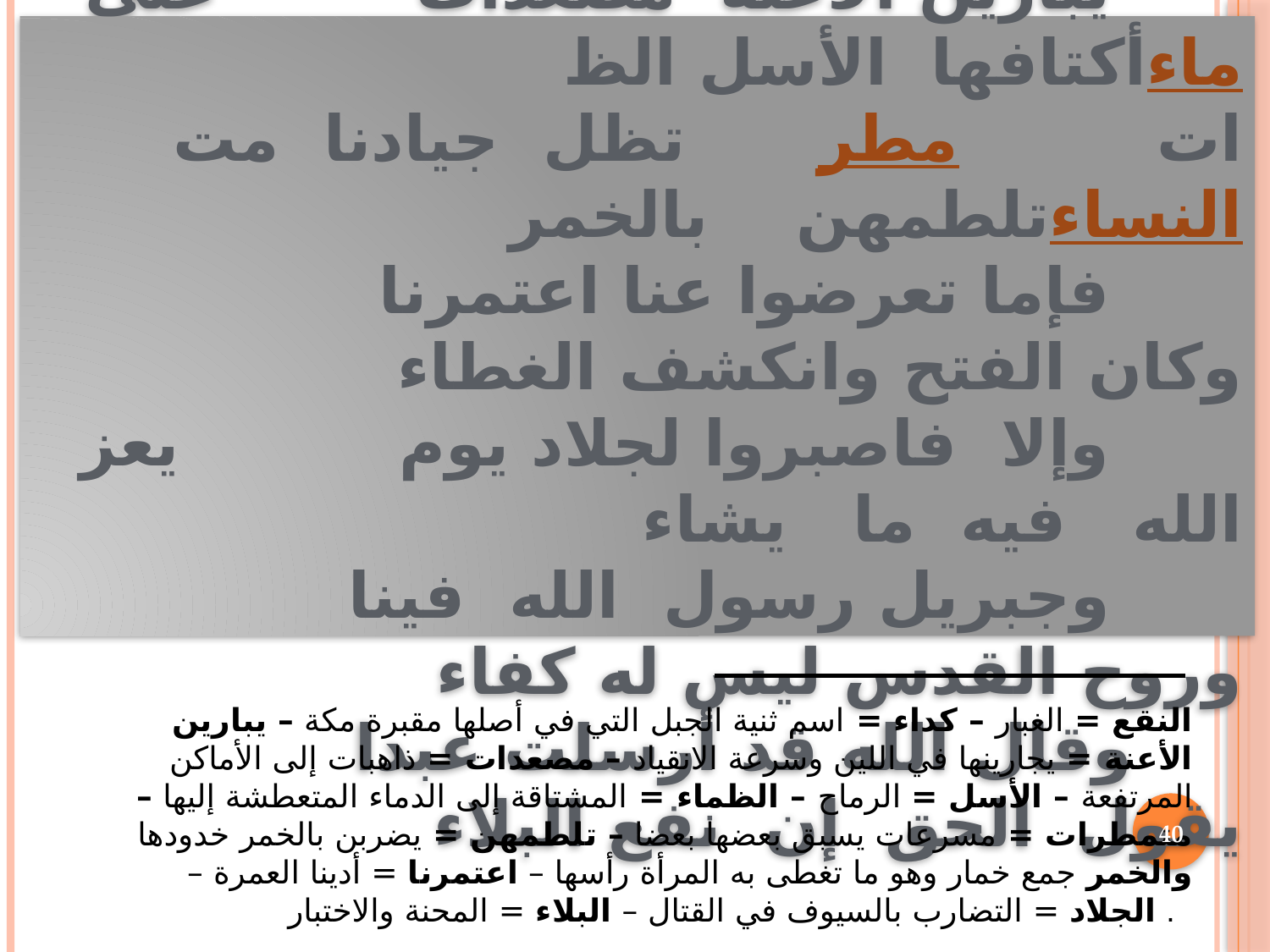

عدمنا خيلنا إن لم تروها          تثير   النقع   موعدها  كداء
      يبارين الأعنة  مُصْعدات         على  أكتافها  الأسل الظماء
      تظل  جيادنا  متمطرات          تلطمهن    بالخمر    النساء
      فإما تعرضوا عنا اعتمرنا         وكان الفتح وانكشف الغطاء
      وإلا  فاصبروا لجلاد يوم          يعز   الله   فيه  ما   يشاء
      وجبريل رسول  الله  فينا         وروح القدس ليس له كفاء
     وقال الله قد أرسلت عبدا         يقول  الحق  إن  نفع البلاء

النقع = الغبار – كداء = اسم ثنية الجبل التي في أصلها مقبرة مكة – يبارين الأعنة = يجارينها في اللين وسرعة الانقياد – مصعدات = ذاهبات إلى الأماكن المرتفعة – الأسل = الرماح – الظماء = المشتاقة إلى الدماء المتعطشة إليها – متمطرات = مسرعات يسبق بعضها بعضا – تلطمهن = يضربن بالخمر خدودها والخمر جمع خمار وهو ما تغطى به المرأة رأسها – اعتمرنا = أدينا العمرة – الجلاد = التضارب بالسيوف في القتال – البلاء = المحنة والاختبار .

40